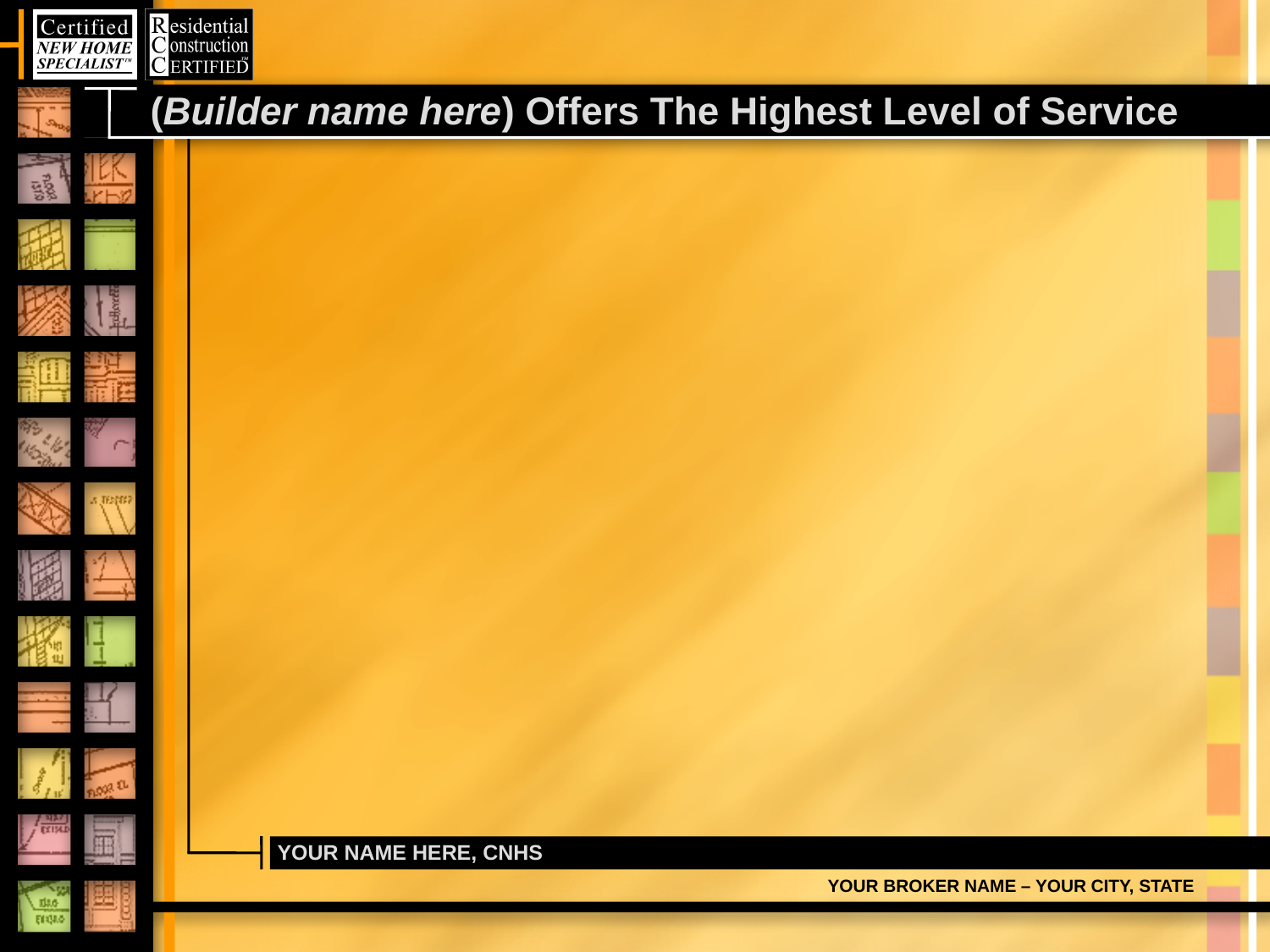

# (Builder name here) Offers The Highest Level of Service

YOUR NAME HERE, CNHS